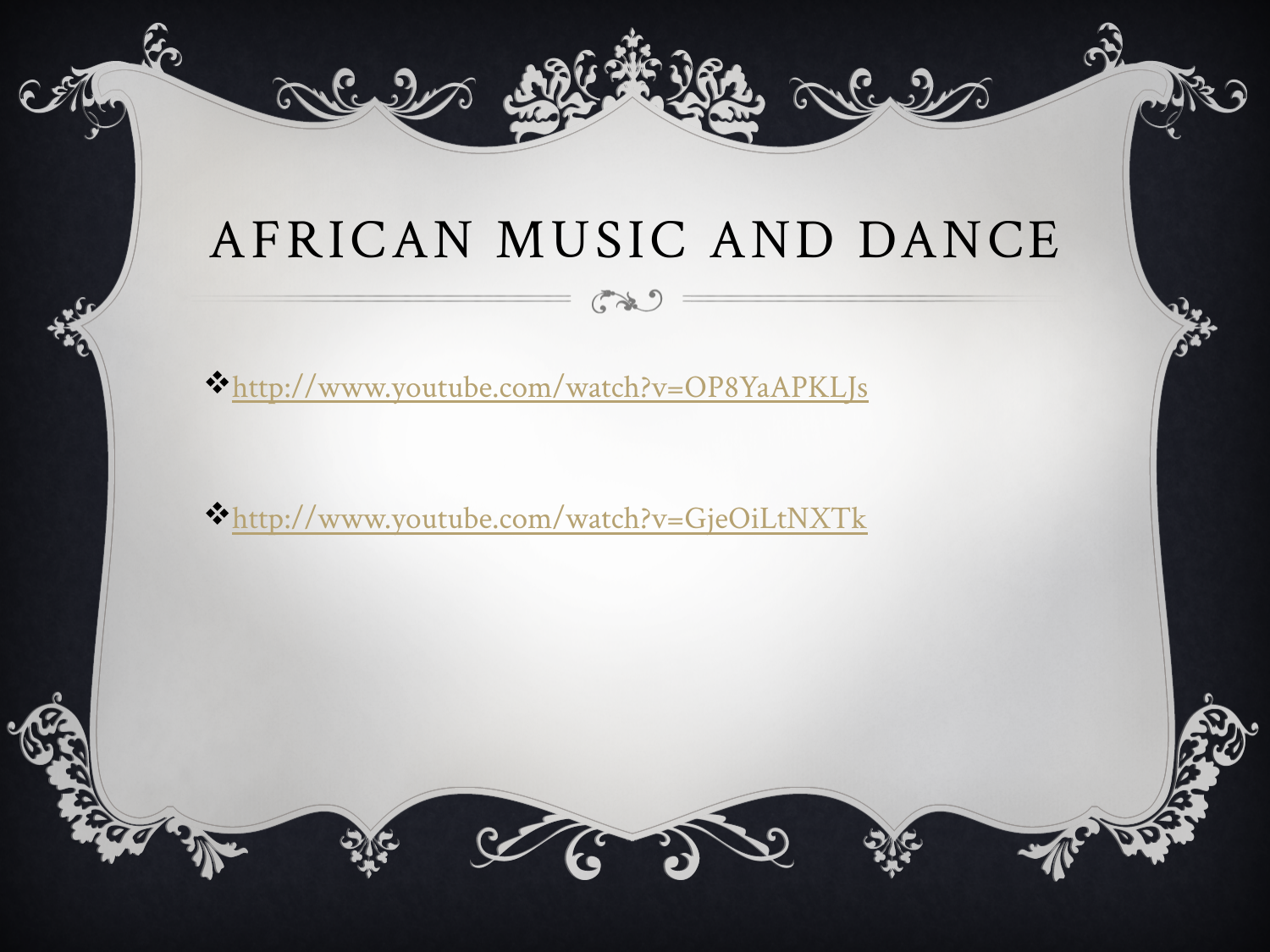

# African music and dance
http://www.youtube.com/watch?v=OP8YaAPKLJs

http://www.youtube.com/watch?v=GjeOiLtNXTk